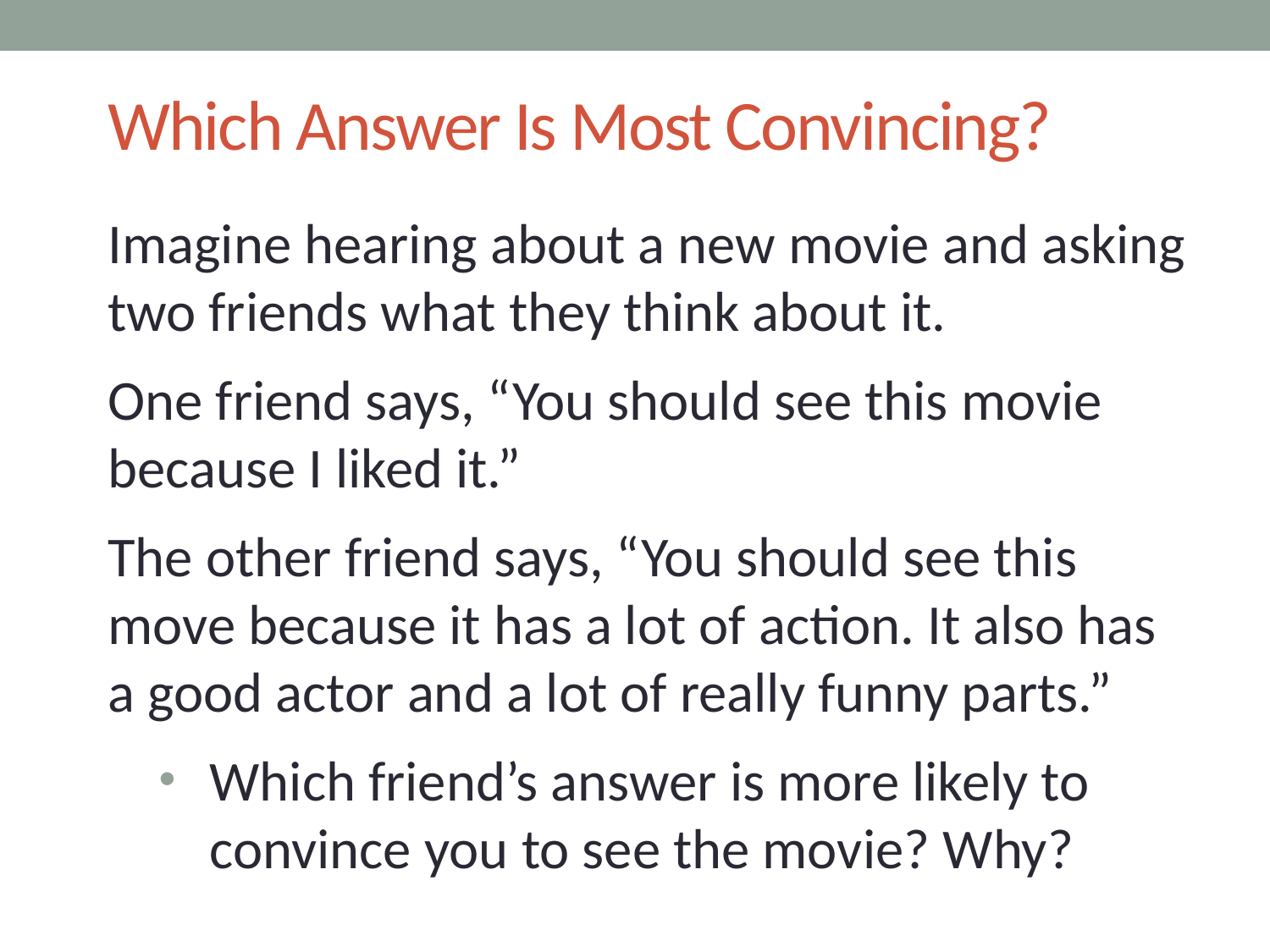

# Which Answer Is Most Convincing?
Imagine hearing about a new movie and asking two friends what they think about it.
One friend says, “You should see this movie because I liked it.”
The other friend says, “You should see this move because it has a lot of action. It also has a good actor and a lot of really funny parts.”
Which friend’s answer is more likely to convince you to see the movie? Why?